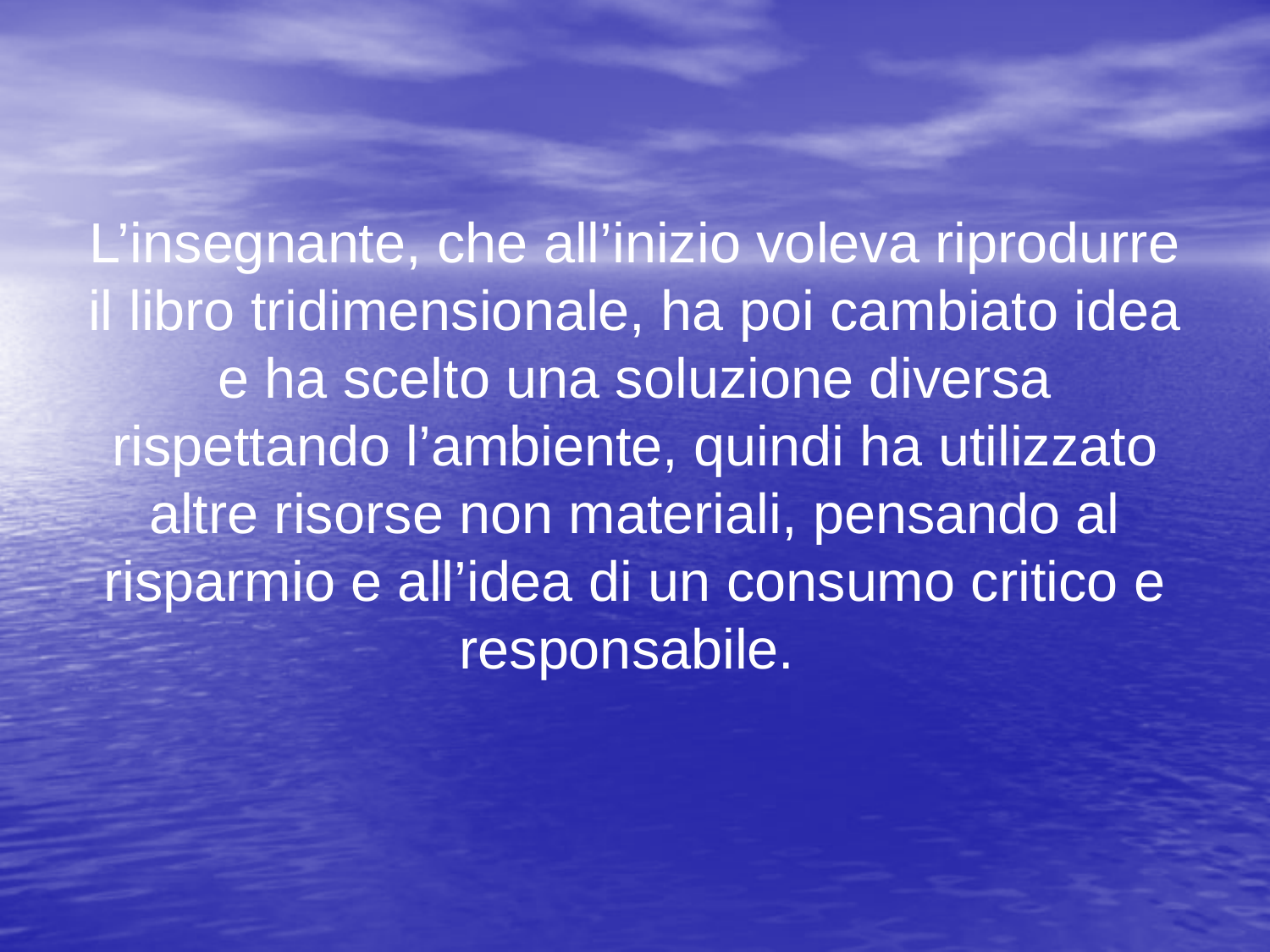

L’insegnante, che all’inizio voleva riprodurre il libro tridimensionale, ha poi cambiato idea e ha scelto una soluzione diversa rispettando l’ambiente, quindi ha utilizzato altre risorse non materiali, pensando al risparmio e all’idea di un consumo critico e responsabile.